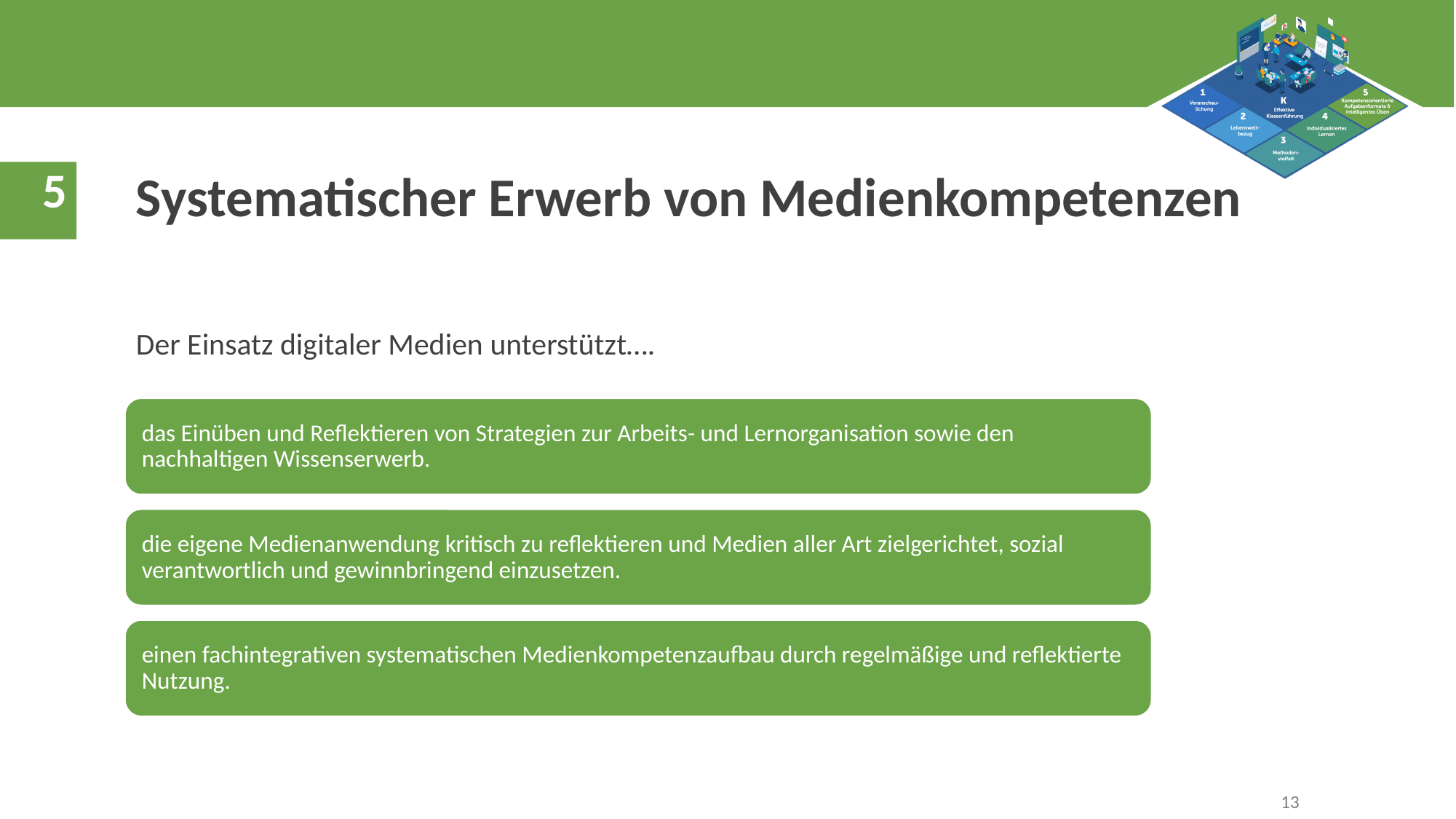

Systematischer Erwerb von Medienkompetenzen
Der Einsatz digitaler Medien unterstützt….

das Einüben und Reflektieren von Strategien zur Arbeits- und Lernorganisation sowie den nachhaltigen Wissenserwerb.
die eigene Medienanwendung kritisch zu reflektieren und Medien aller Art zielgerichtet, sozial verantwortlich und gewinnbringend einzusetzen.
einen fachintegrativen systematischen Medienkompetenzaufbau durch regelmäßige und reflektierte Nutzung.
13